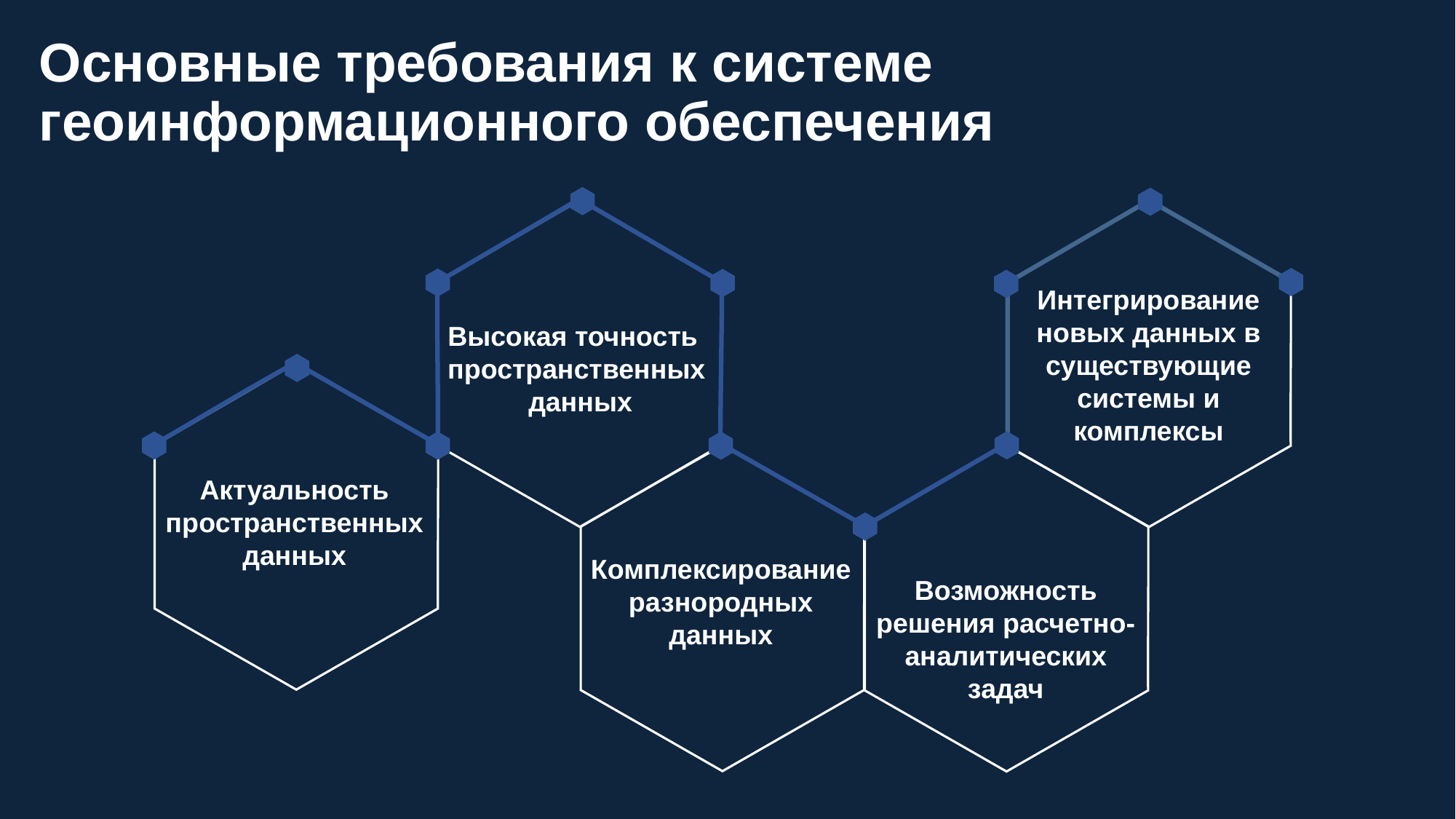

# Основные требования к системе геоинформационного обеспечения
Интегрирование новых данных в существующие
системы и комплексы
Высокая точность
пространственных
 данных
Актуальность
пространственных данных
Комплексирование
разнородных
данных
Возможность решения расчетно-аналитических задач